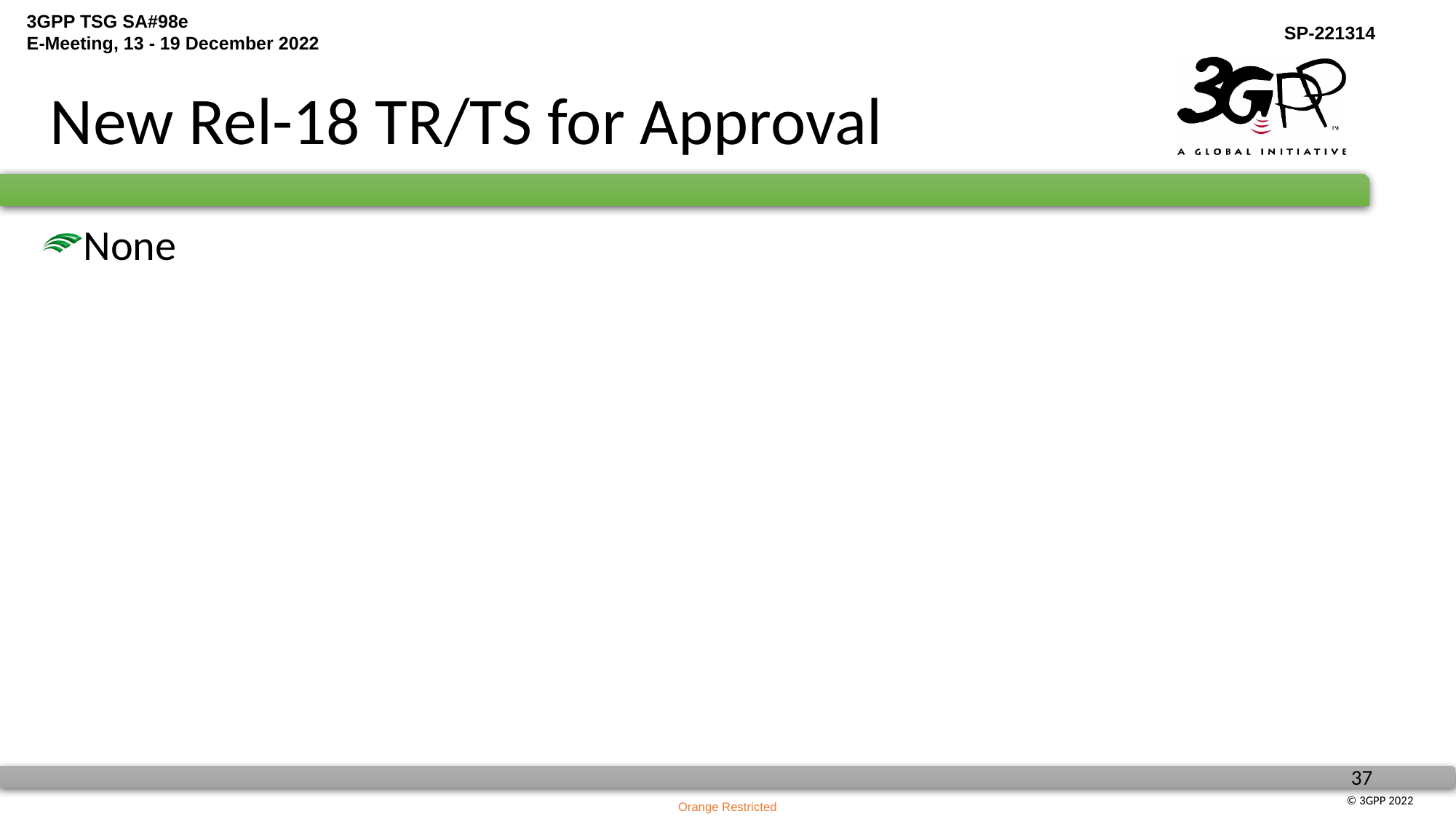

# New Rel-18 TR/TS for Approval
None